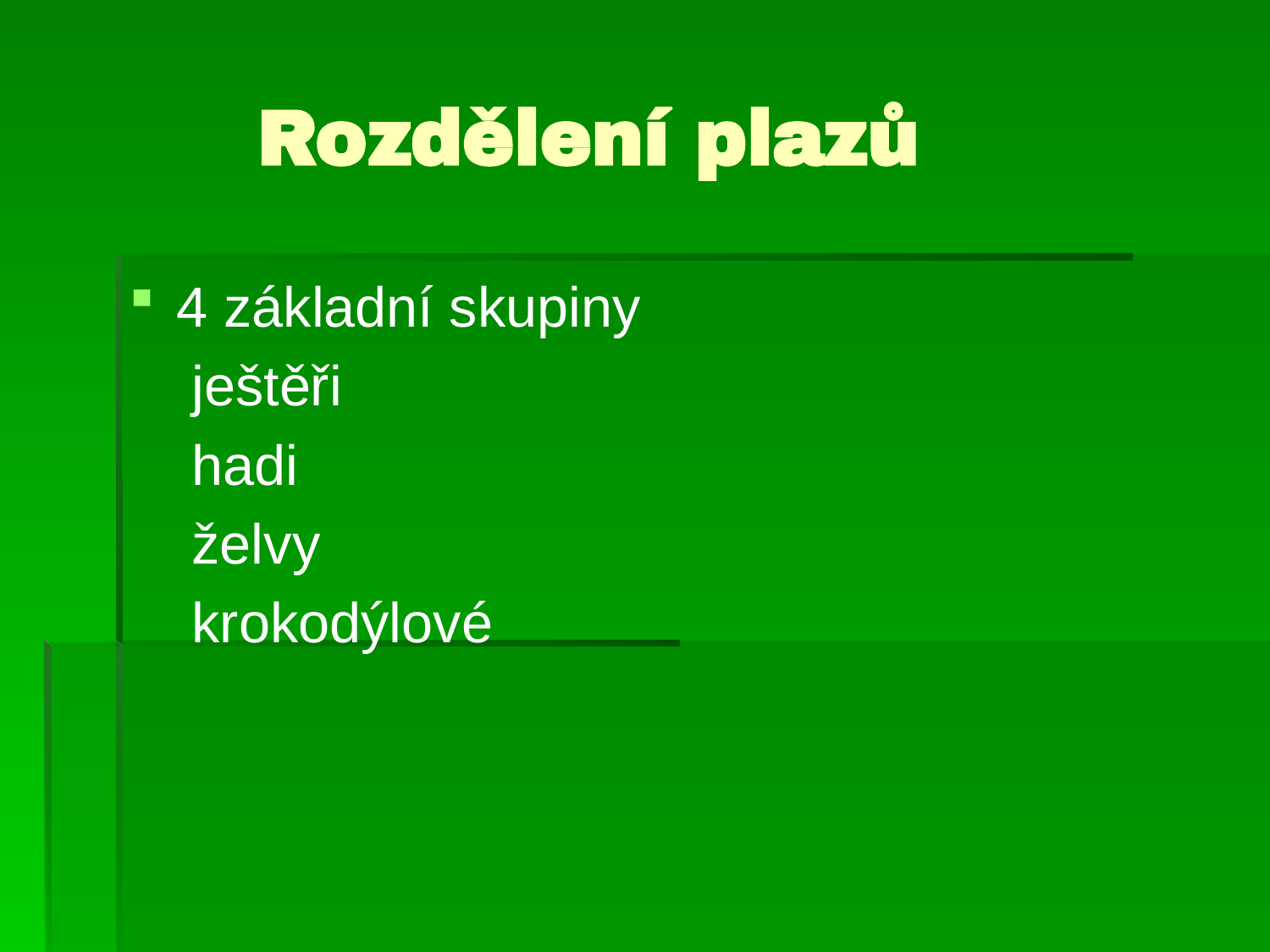

# Rozdělení plazů
4 základní skupiny
    ještěři
    hadi
    želvy
    krokodýlové